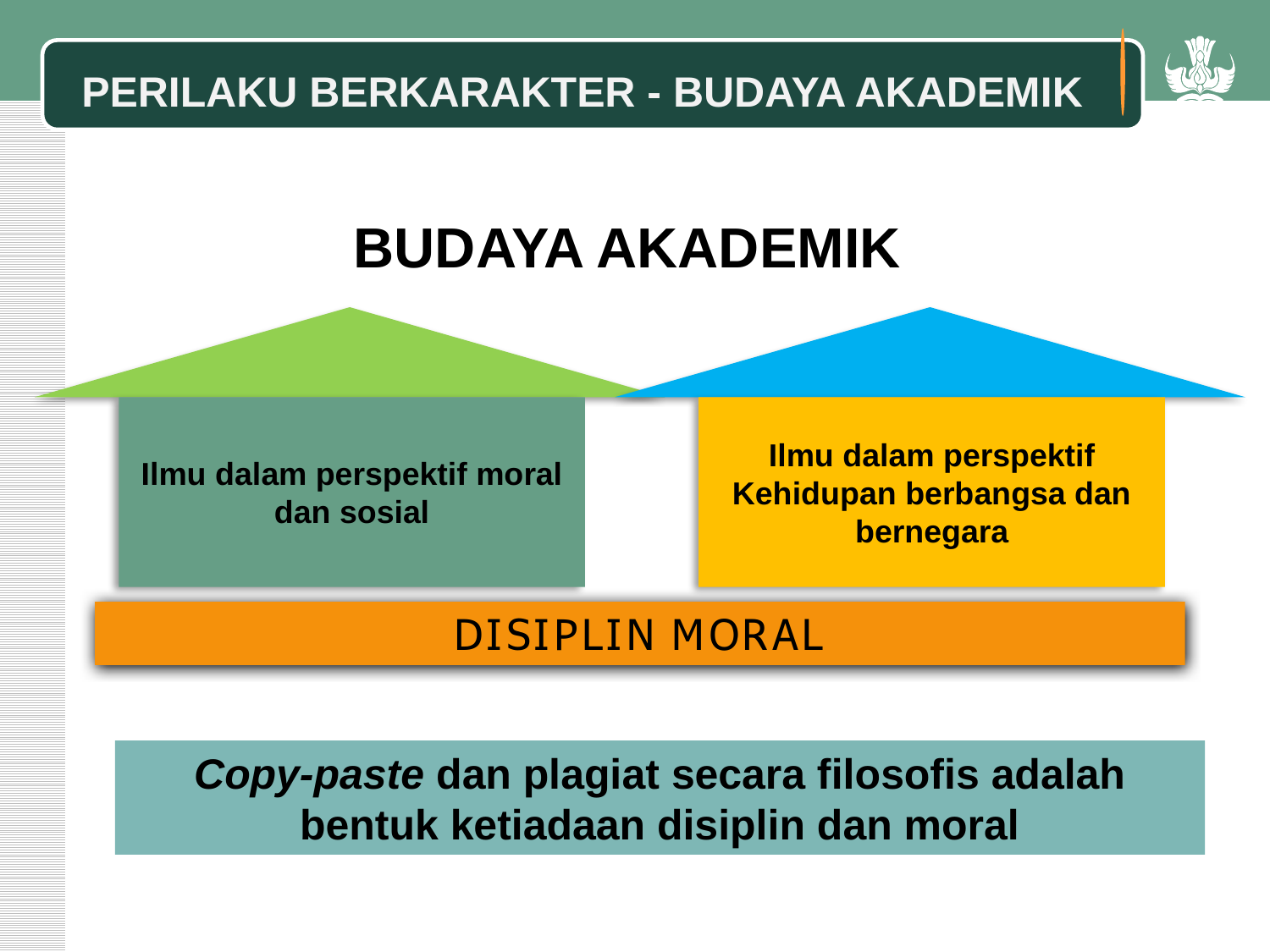

# PERILAKU BERKARAKTER - BUDAYA AKADEMIK

BUDAYA AKADEMIK
DISIPLIN MORAL
Copy-paste dan plagiat secara filosofis adalah bentuk ketiadaan disiplin dan moral

Ilmu dalam perspektif moral dan sosial

Ilmu dalam perspektif Kehidupan berbangsa dan bernegara